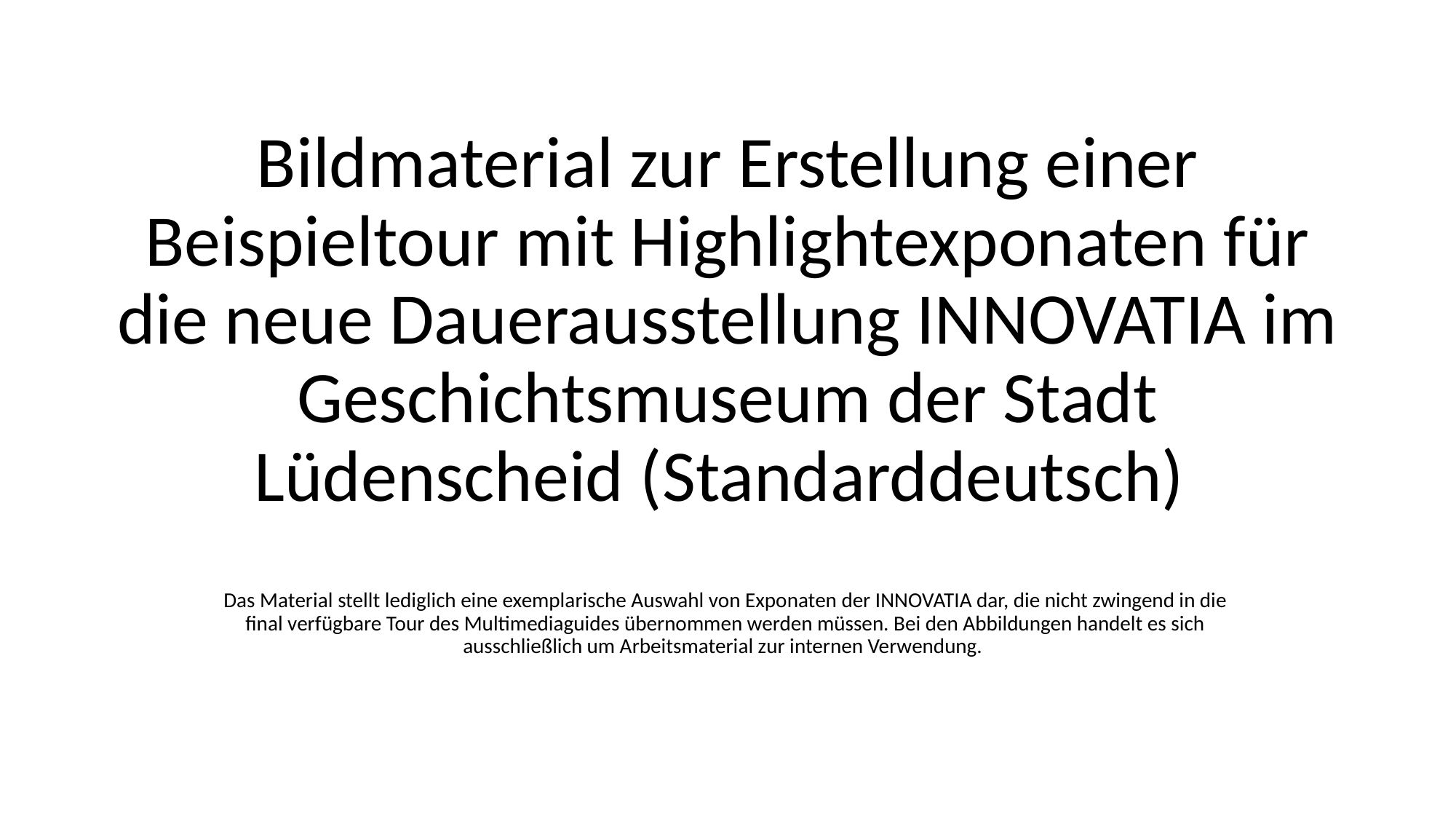

# Bildmaterial zur Erstellung einer Beispieltour mit Highlightexponaten für die neue Dauerausstellung INNOVATIA im Geschichtsmuseum der Stadt Lüdenscheid (Standarddeutsch) Das Material stellt lediglich eine exemplarische Auswahl von Exponaten der INNOVATIA dar, die nicht zwingend in die final verfügbare Tour des Multimediaguides übernommen werden müssen. Bei den Abbildungen handelt es sich ausschließlich um Arbeitsmaterial zur internen Verwendung.